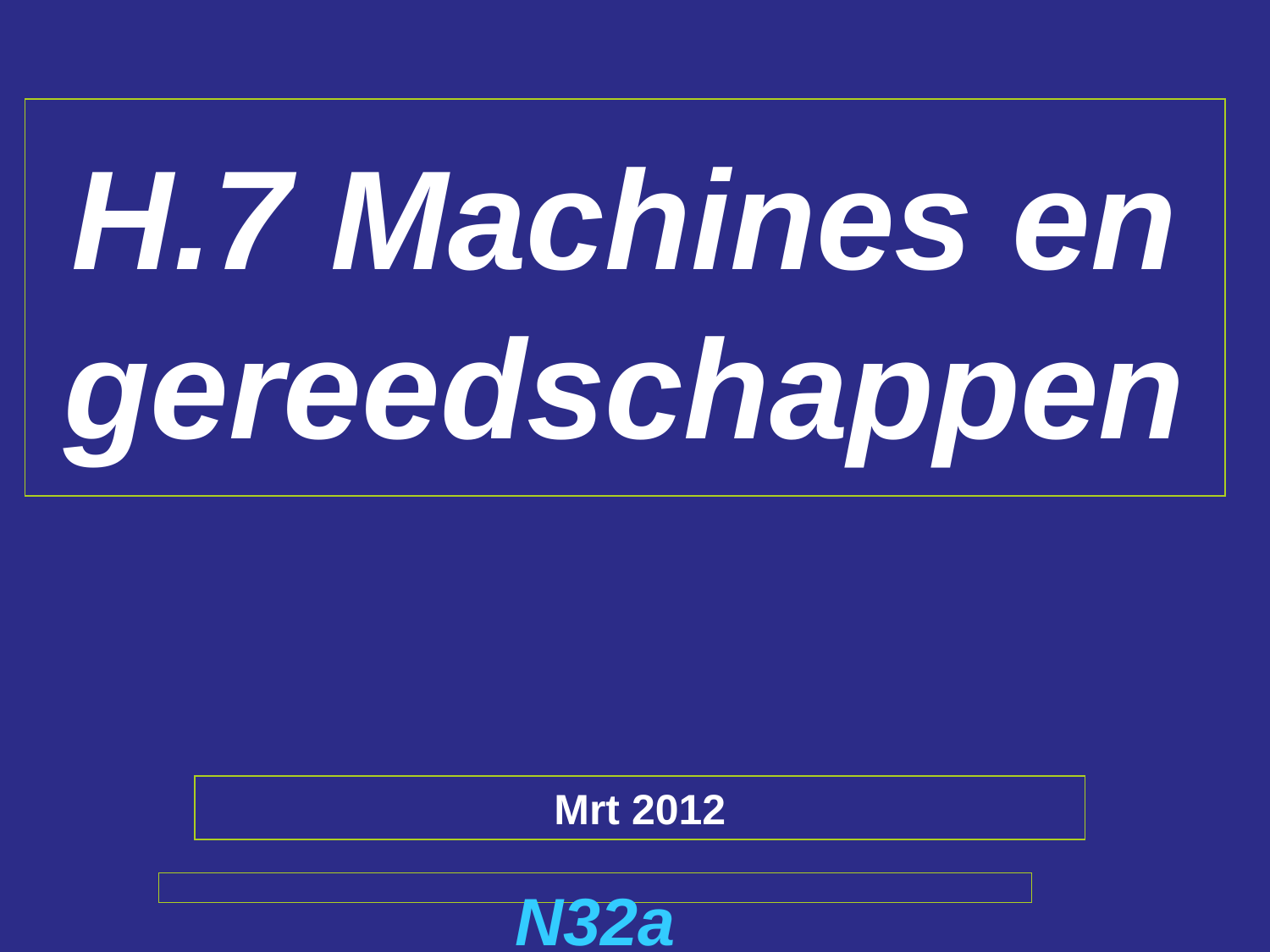

# H.7 Machines en gereedschappen
Mrt 2012
N32a